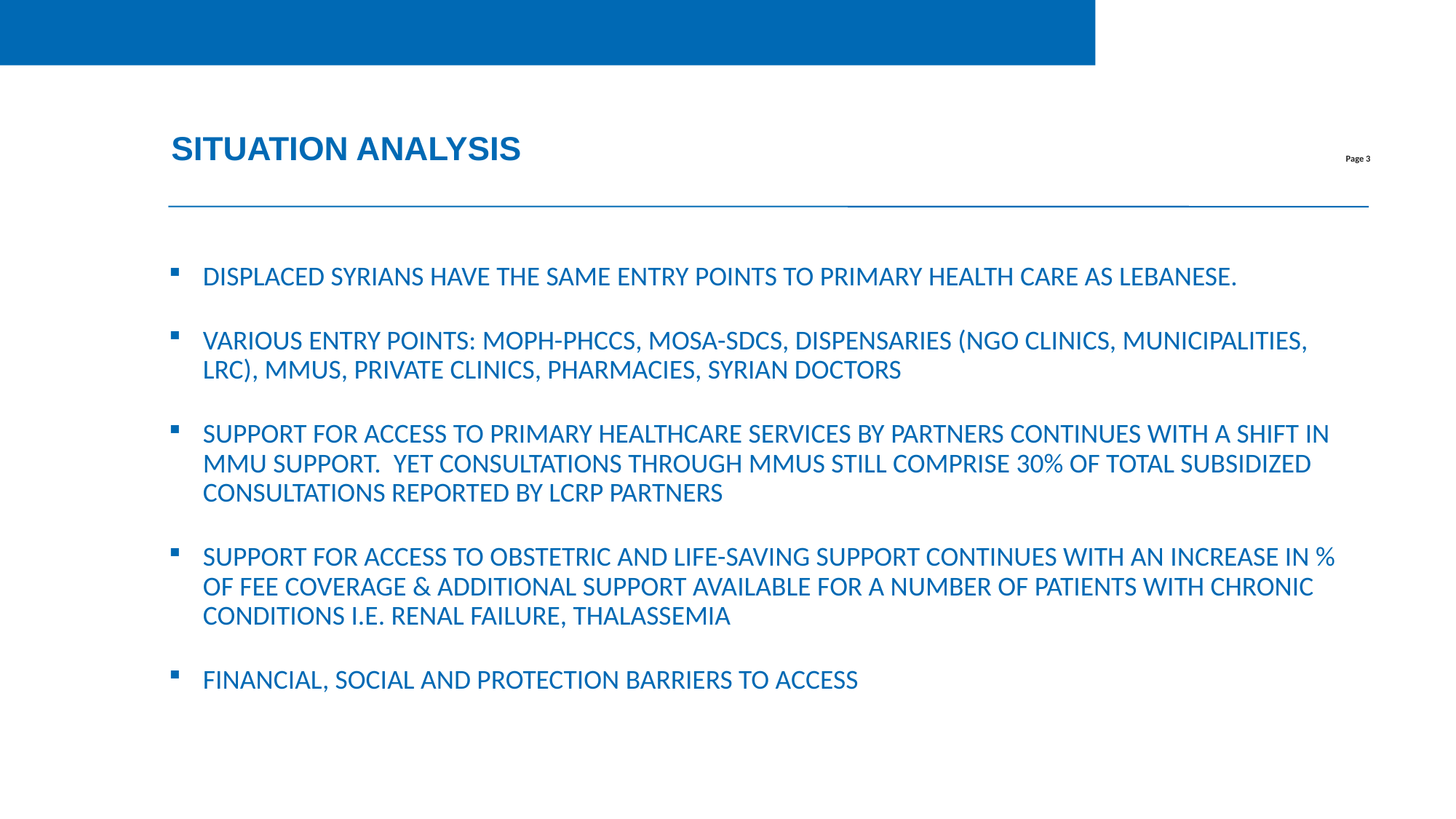

SITUATION ANALYSIS

Displaced SYRIANS HAVE the Same entry points to primary health care AS LEBANESE.

Various entry points: MoPH-PHCCs, MoSA-SDCs, dispensaries (NGO clinics, municipalities, LRC), MMUs, private clinics, pharmacies, Syrian doctors

Support for access to primary healthcare services BY PARTNERS continues WITH A shift in MMU support.  yet CONSULTATIONS THROUGH mmuS still comprise 30% of total subsidized consultations reported by LCRP partners

Support for access to obstetric and life-saving support continues WITH AN Increase in % of fee coverage & additional support AVAILABLE for A NUMBER OF PATIENTS WITH chronic conditions i.e. renal failure, thalassemia

Financial, social and protection barriers to access